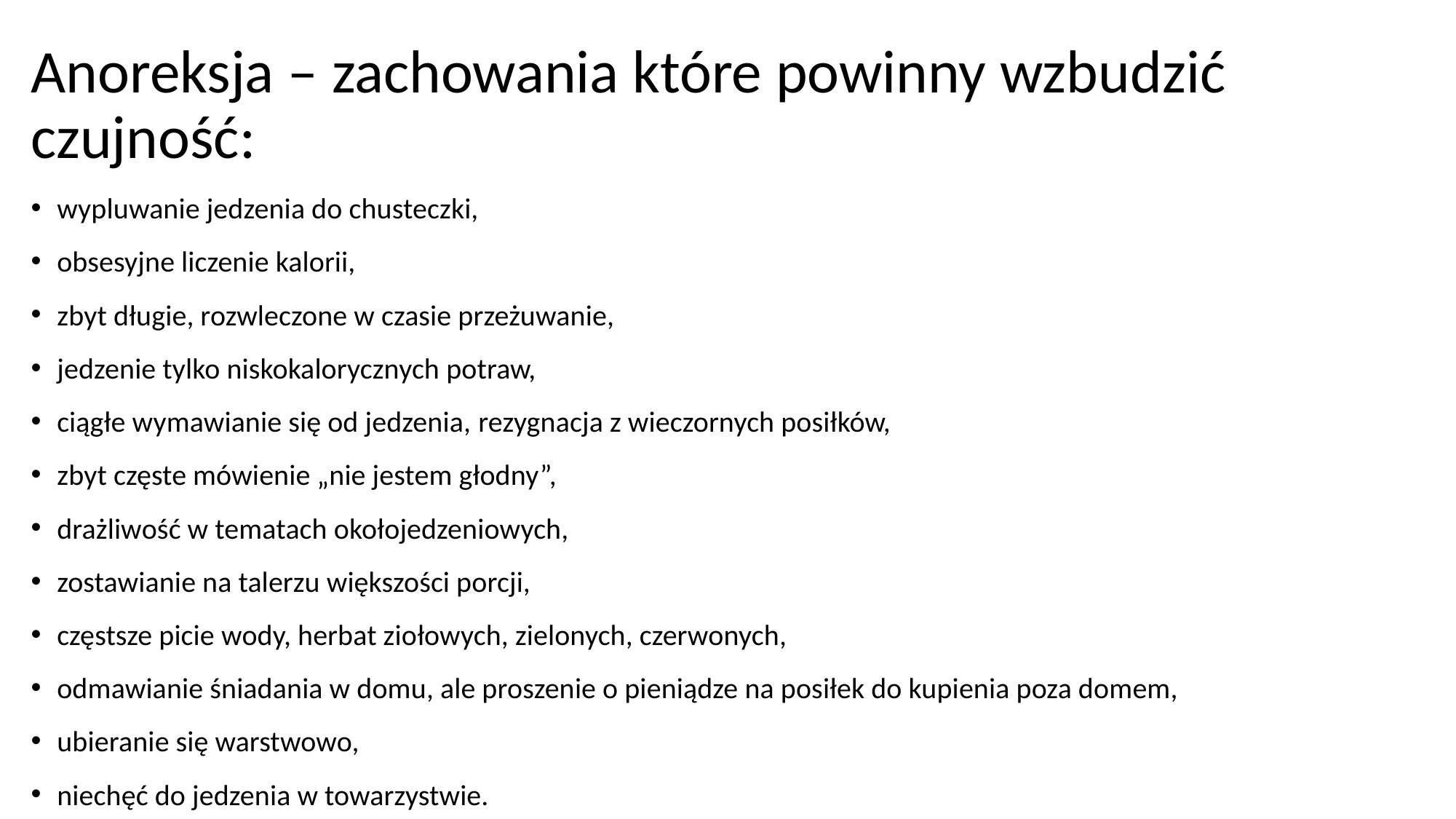

# Anoreksja – zachowania które powinny wzbudzić czujność:
wypluwanie jedzenia do chusteczki,
obsesyjne liczenie kalorii,
zbyt długie, rozwleczone w czasie przeżuwanie,
jedzenie tylko niskokalorycznych potraw,
ciągłe wymawianie się od jedzenia, rezygnacja z wieczornych posiłków,
zbyt częste mówienie „nie jestem głodny”,
drażliwość w tematach okołojedzeniowych,
zostawianie na talerzu większości porcji,
częstsze picie wody, herbat ziołowych, zielonych, czerwonych,
odmawianie śniadania w domu, ale proszenie o pieniądze na posiłek do kupienia poza domem,
ubieranie się warstwowo,
niechęć do jedzenia w towarzystwie.